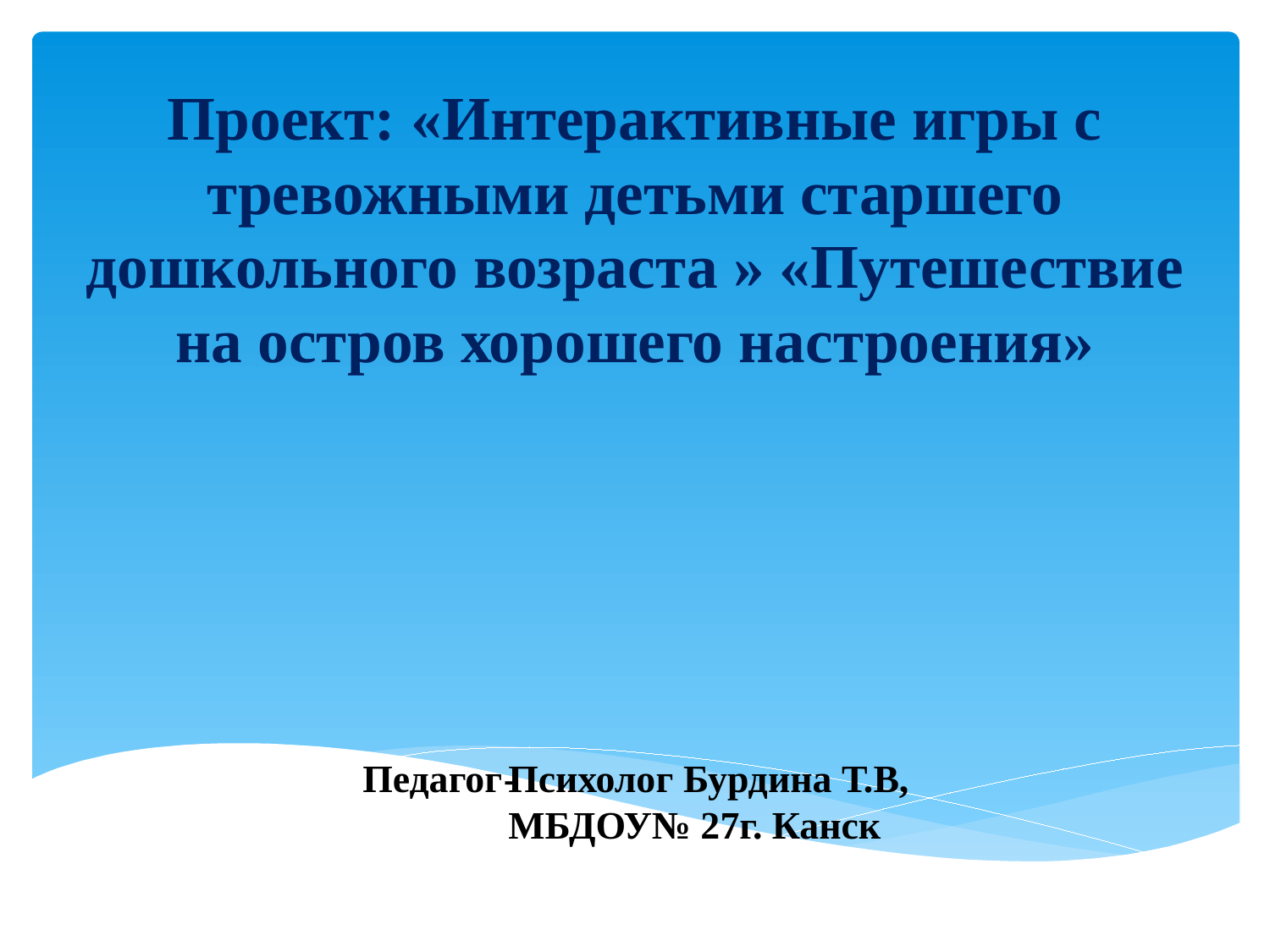

# Проект: «Интерактивные игры с тревожными детьми старшего дошкольного возраста » «Путешествие на остров хорошего настроения»

Педагог
-
Психолог Бурдина Т.В,  МБДОУ№ 27г. Канск